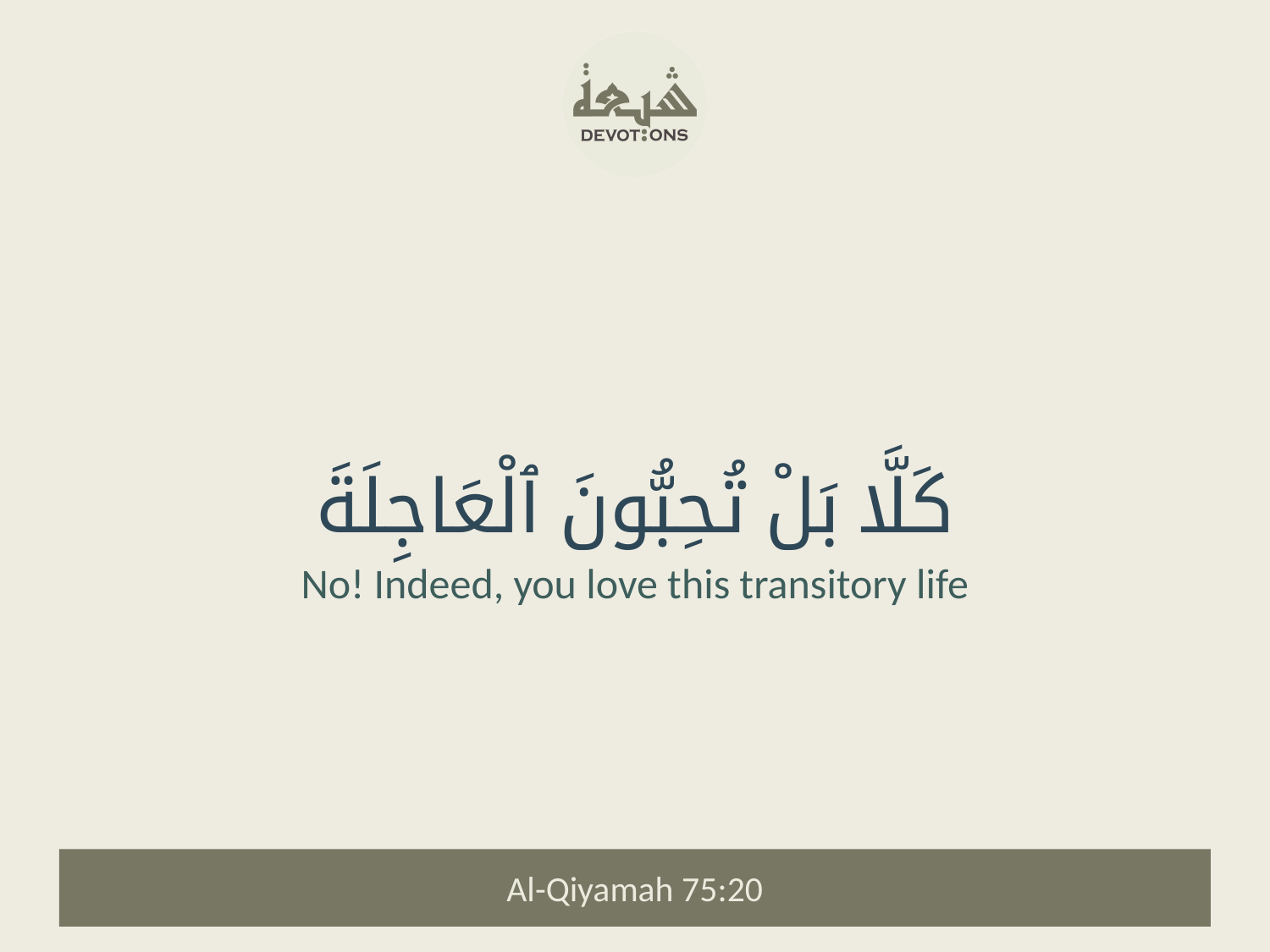

كَلَّا بَلْ تُحِبُّونَ ٱلْعَاجِلَةَ
No! Indeed, you love this transitory life
Al-Qiyamah 75:20